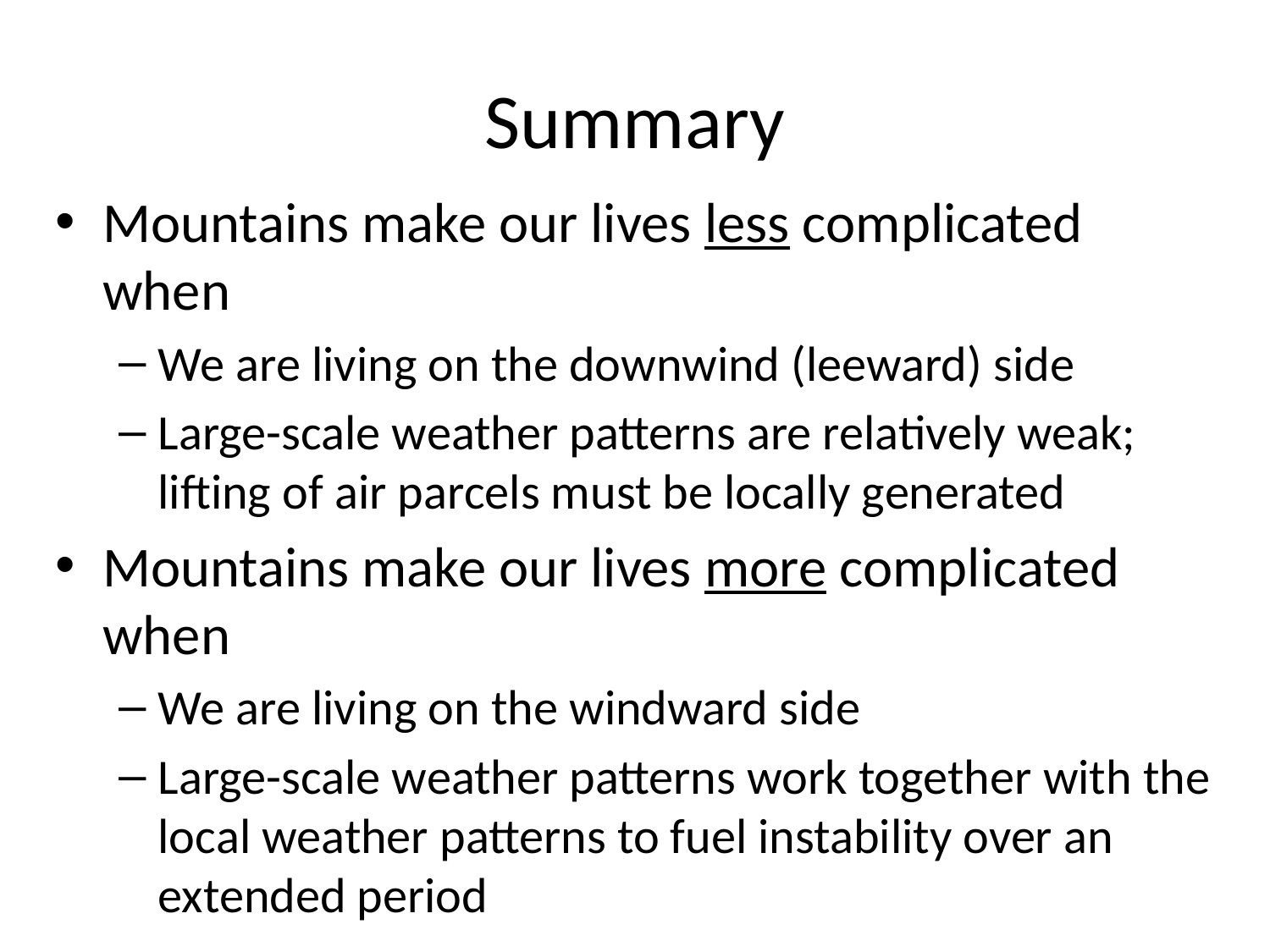

# Summary
Mountains make our lives less complicated when
We are living on the downwind (leeward) side
Large-scale weather patterns are relatively weak; lifting of air parcels must be locally generated
Mountains make our lives more complicated when
We are living on the windward side
Large-scale weather patterns work together with the local weather patterns to fuel instability over an extended period